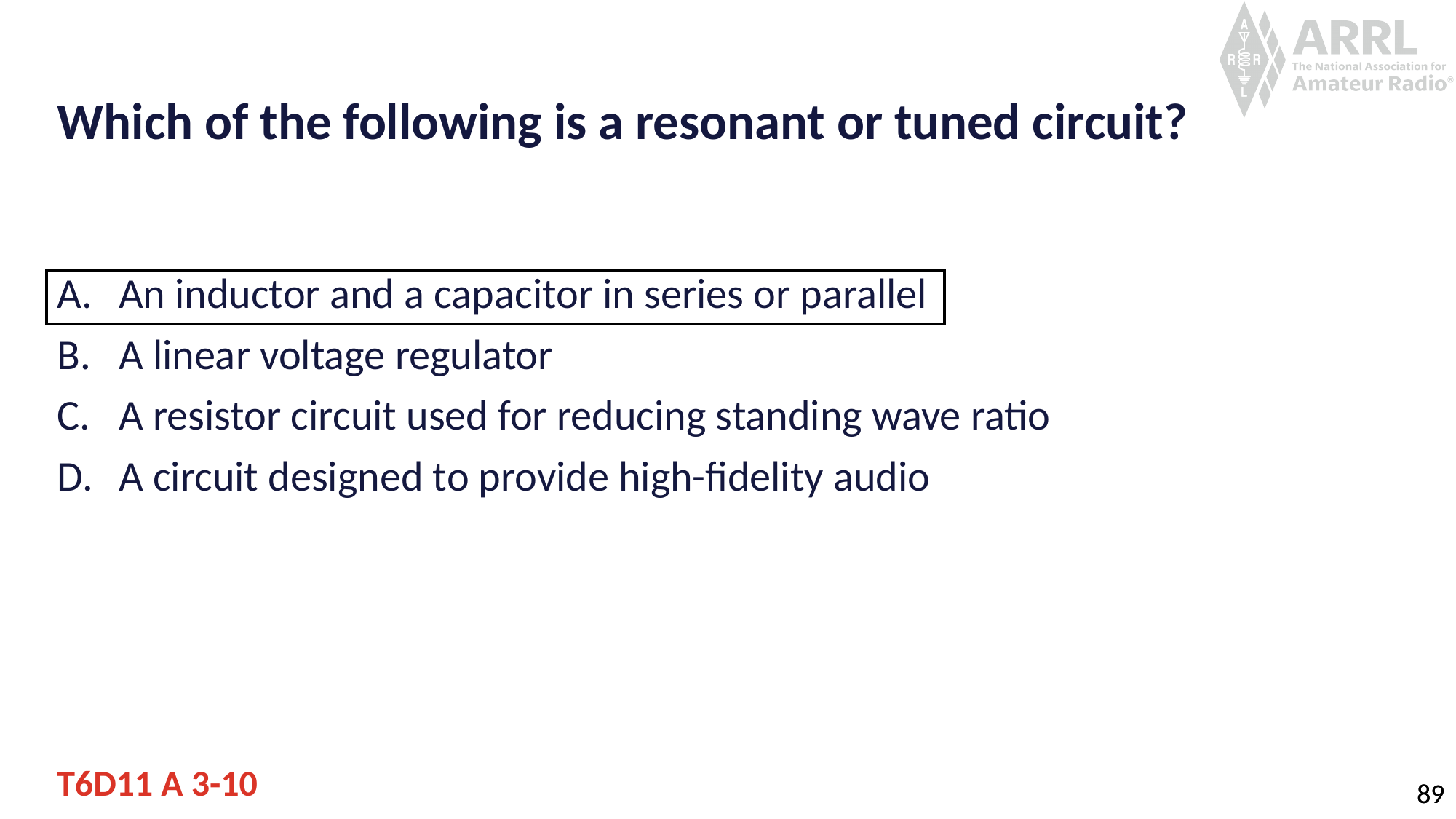

# Which of the following is a resonant or tuned circuit?
An inductor and a capacitor in series or parallel
A linear voltage regulator
A resistor circuit used for reducing standing wave ratio
A circuit designed to provide high-fidelity audio

T6D11 A 3-10